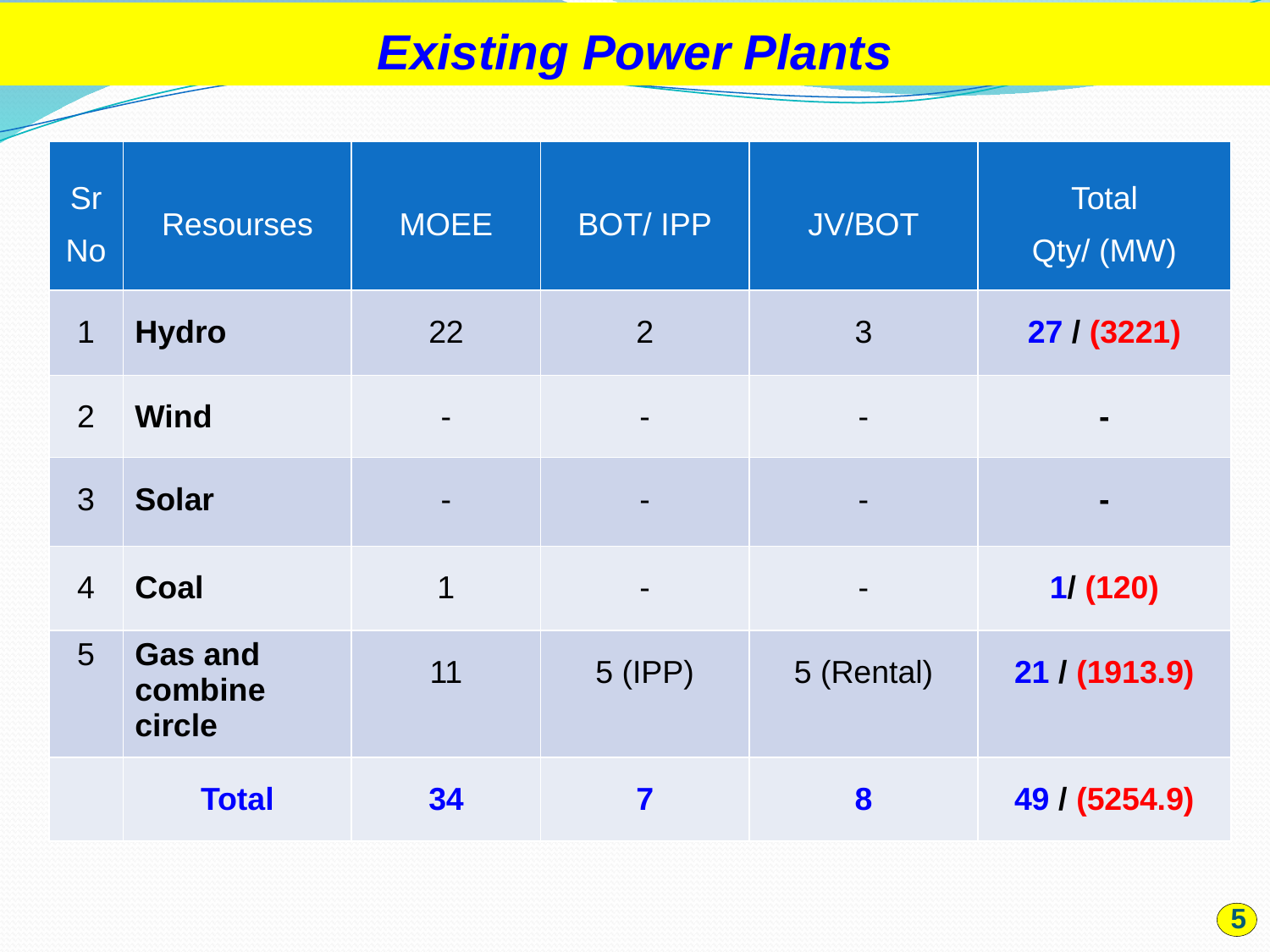

Existing Power Plants
| Sr No | Resourses | MOEE | BOT/ IPP | JV/BOT | Total Qty/ (MW) |
| --- | --- | --- | --- | --- | --- |
| 1 | Hydro | 22 | 2 | 3 | 27 / (3221) |
| 2 | Wind | - | - | - | - |
| 3 | Solar | - | - | - | - |
| 4 | Coal | 1 | - | - | 1/ (120) |
| 5 | Gas and combine circle | 11 | 5 (IPP) | 5 (Rental) | 21 / (1913.9) |
|  | Total | 34 | 7 | 8 | 49 / (5254.9) |
5